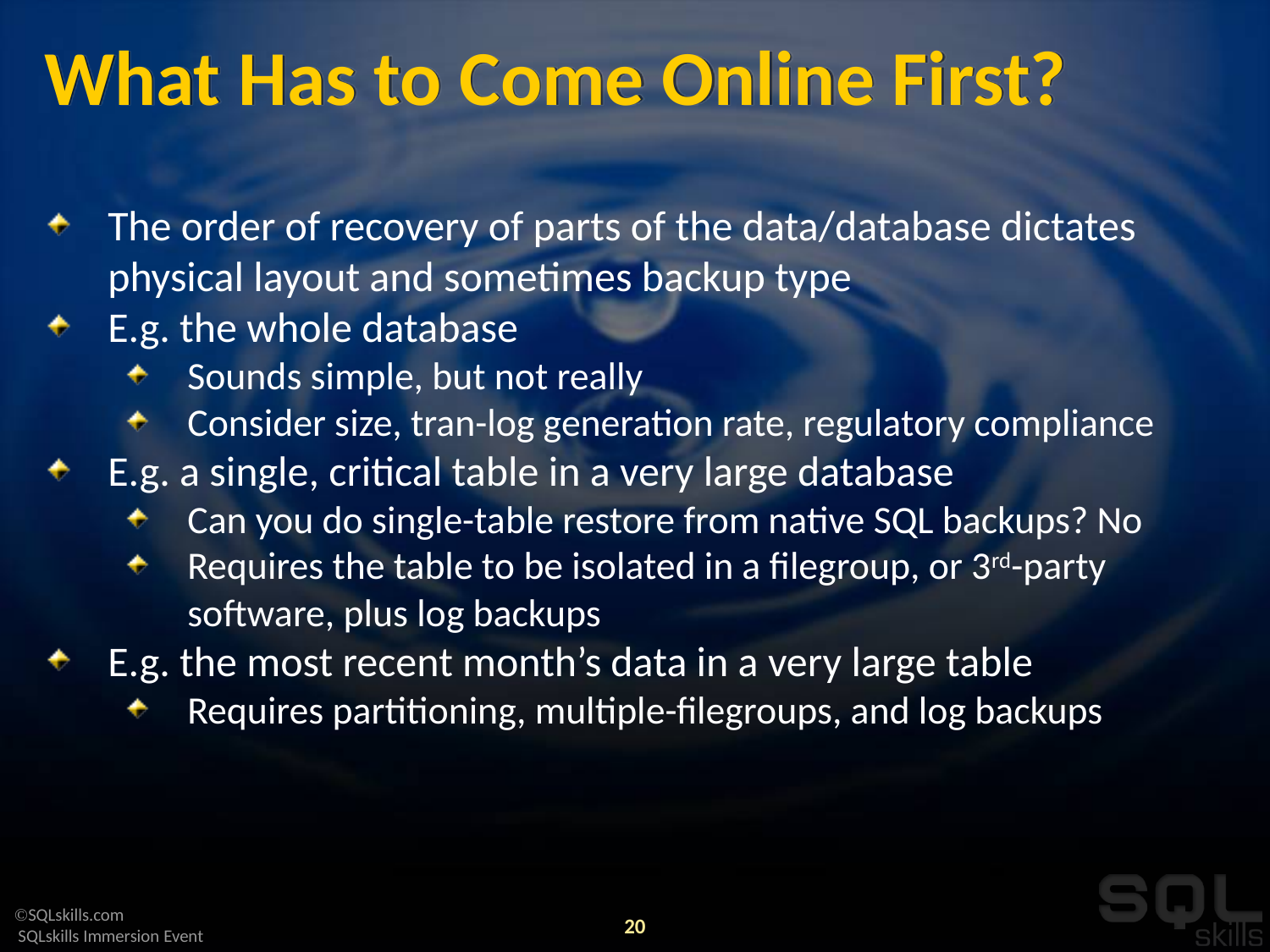

# What Has to Come Online First?
The order of recovery of parts of the data/database dictates physical layout and sometimes backup type
E.g. the whole database
Sounds simple, but not really
Consider size, tran-log generation rate, regulatory compliance
E.g. a single, critical table in a very large database
Can you do single-table restore from native SQL backups? No
Requires the table to be isolated in a filegroup, or 3rd-party software, plus log backups
E.g. the most recent month’s data in a very large table
Requires partitioning, multiple-filegroups, and log backups

20